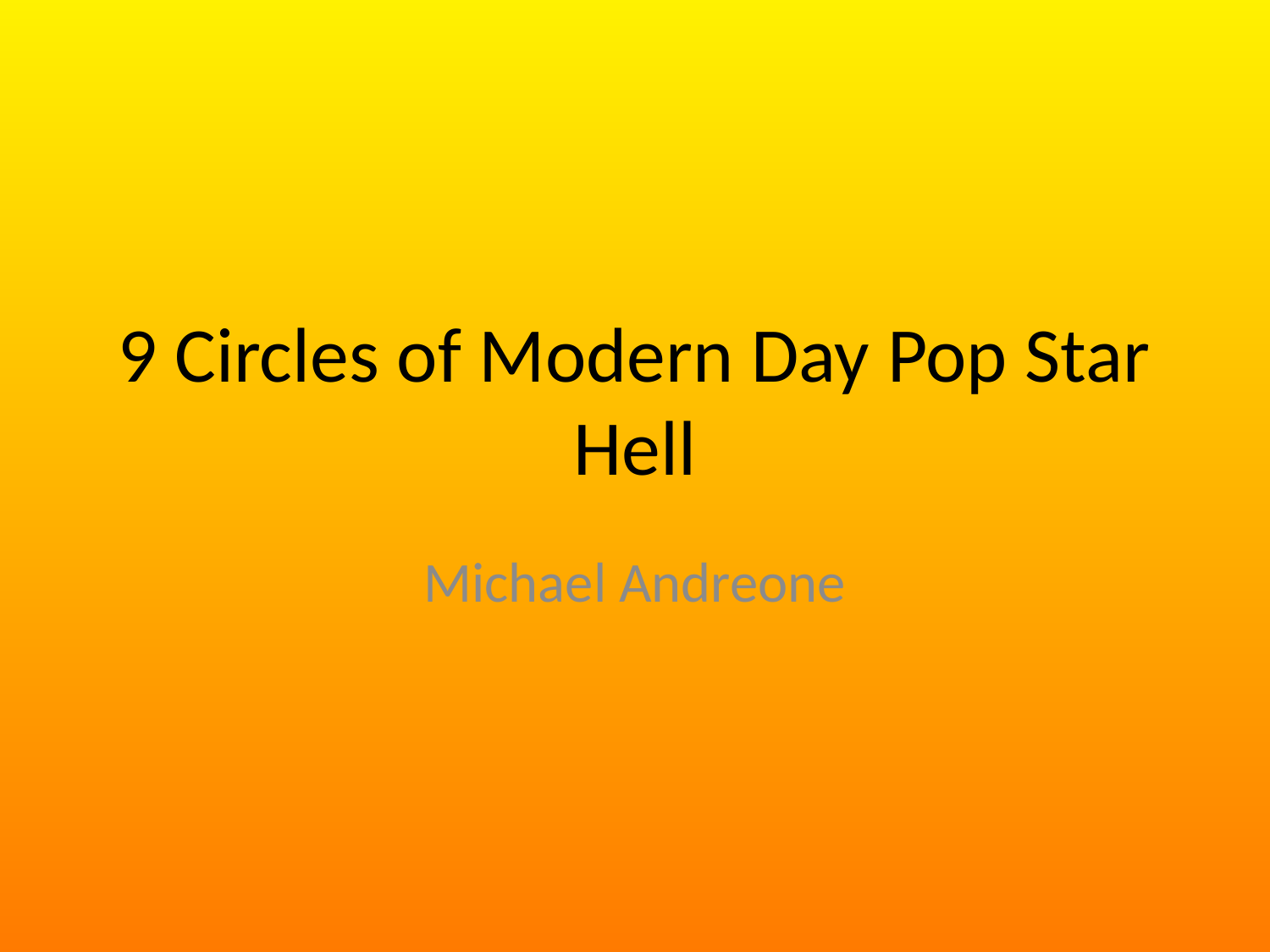

# 9 Circles of Modern Day Pop Star Hell
Michael Andreone